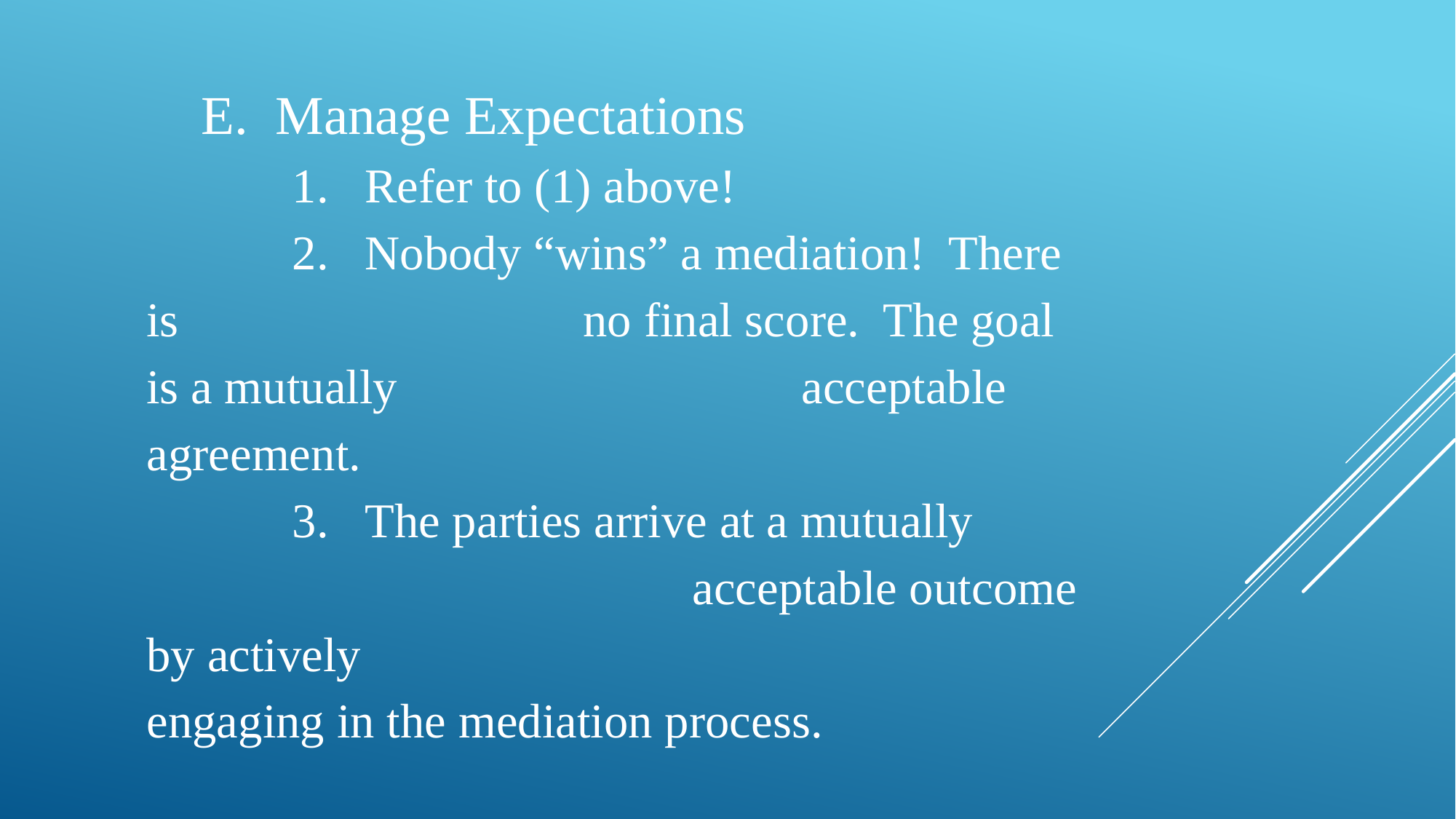

E.  Manage Expectations
	   1.  	Refer to (1) above!
	   2.  	Nobody “wins” a mediation!  There is 			    	no final score.  The goal is a mutually 				acceptable agreement.
	   3.  	The parties arrive at a mutually 						acceptable outcome by actively 						engaging in the mediation process.